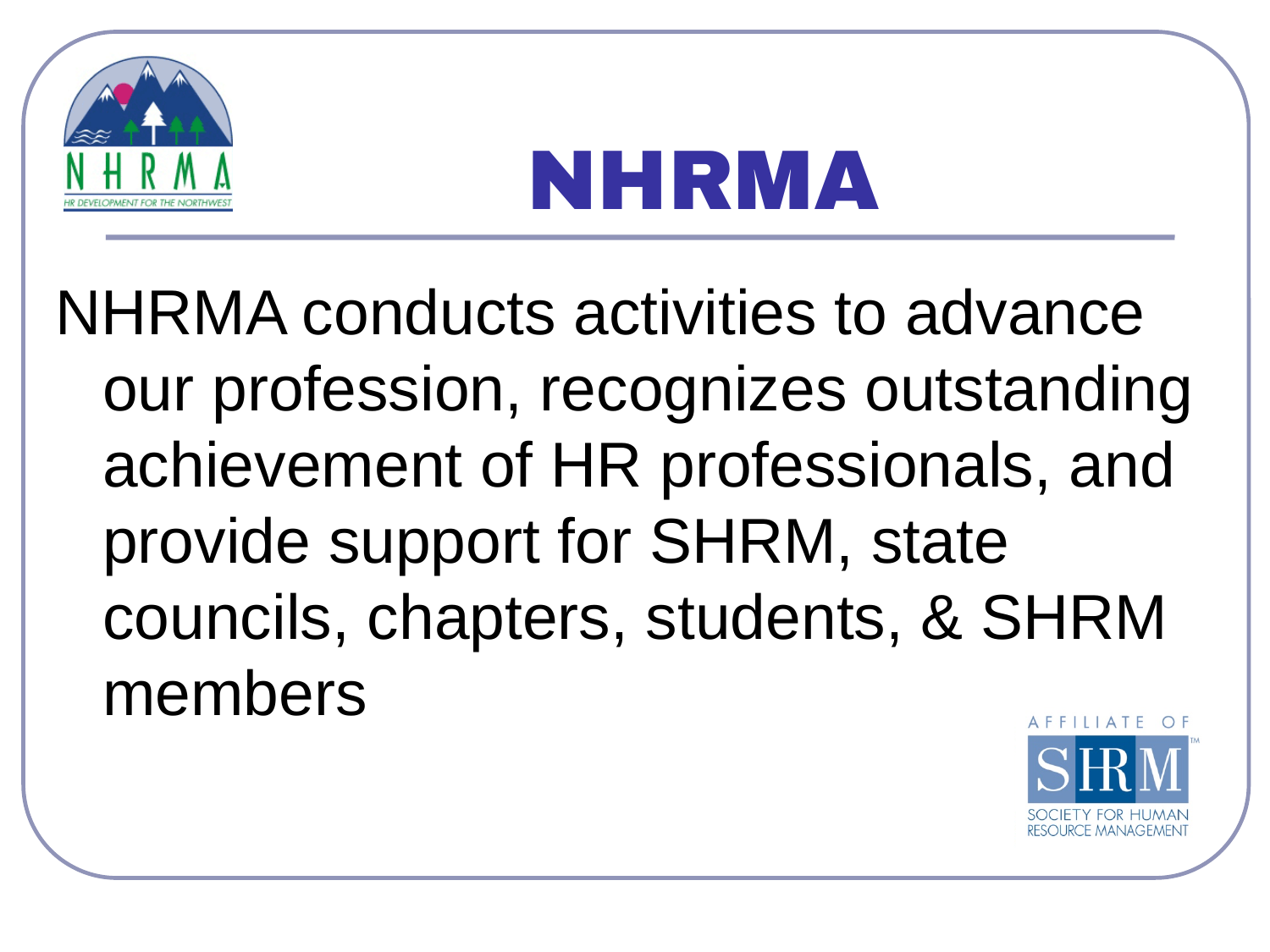

# NHRMA
NHRMA conducts activities to advance our profession, recognizes outstanding achievement of HR professionals, and provide support for SHRM, state councils, chapters, students, & SHRM members